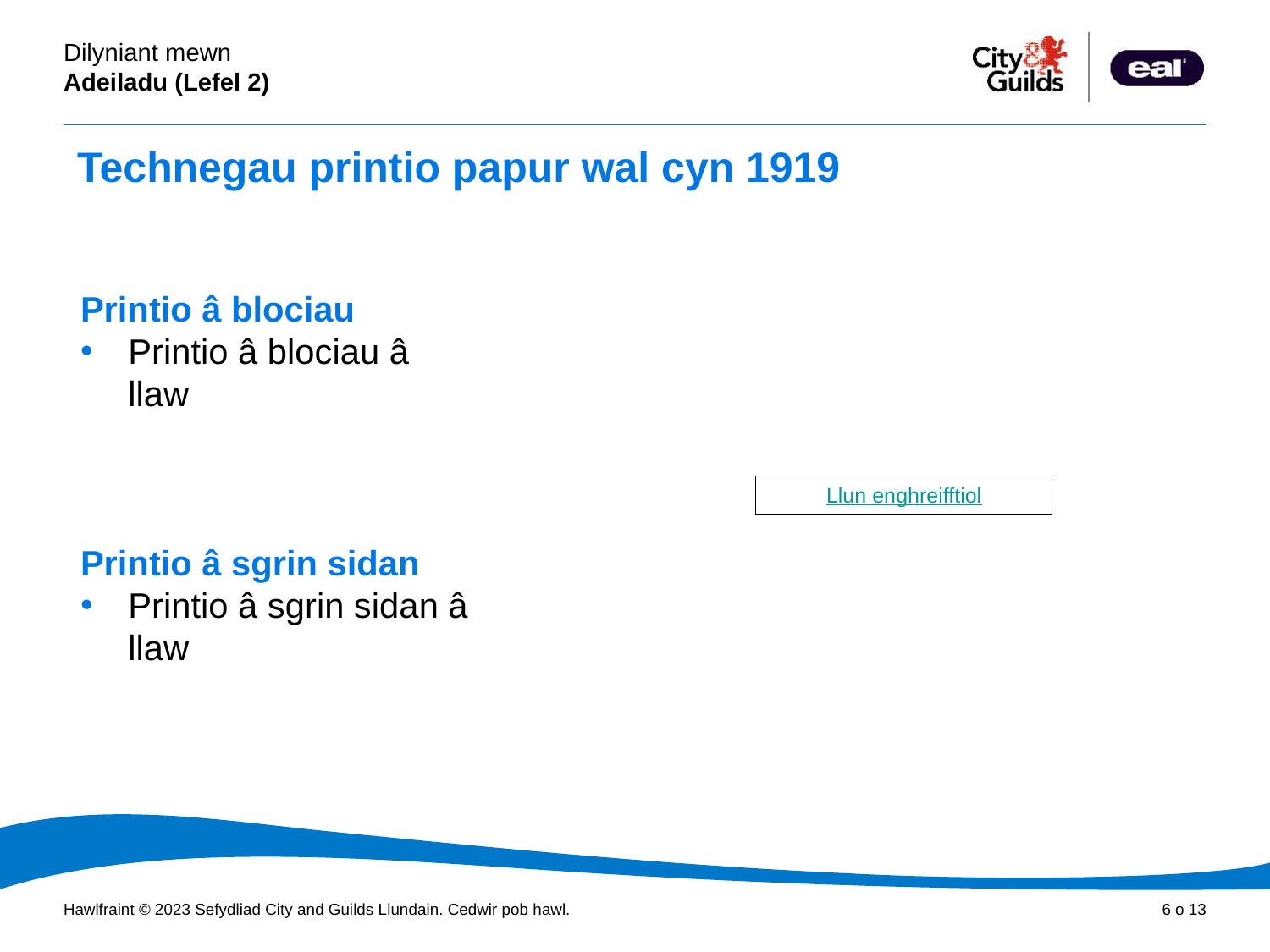

# Technegau printio papur wal cyn 1919
Printio â blociau
Printio â blociau â llaw

Printio â sgrin sidan
Printio â sgrin sidan â llaw

Llun enghreifftiol